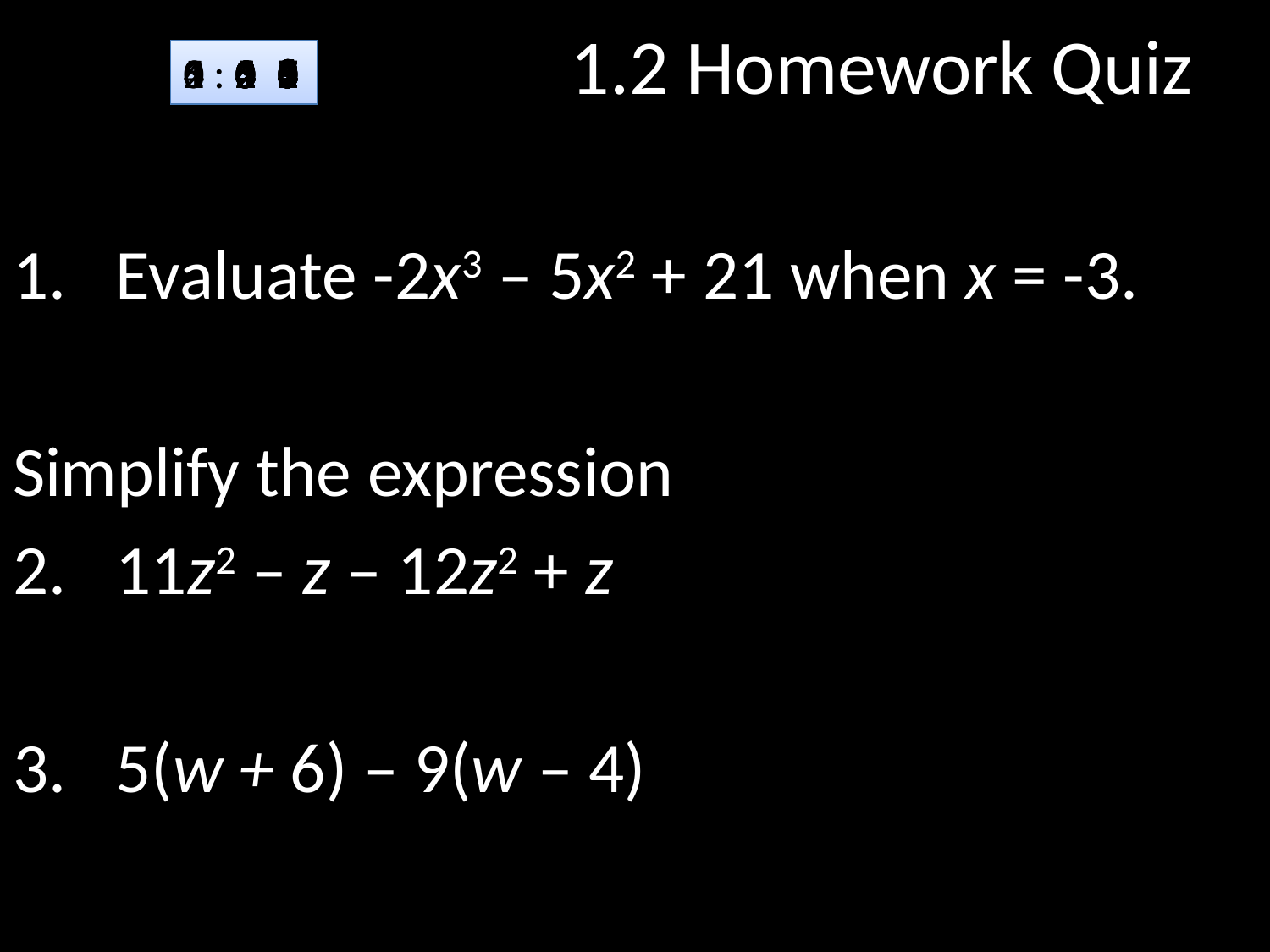

# 1.2 Homework Quiz

4
5
3
2
1
0
:
1
2
3
4
5
0
1
2
3
4
5
0
1
2
3
4
5
0
1
2
3
4
5
0
1
2
3
4
5
0
1
2
3
4
5
6
7
8
0
9
1
2
3
4
5
6
7
8
0
9
1
2
3
4
5
6
7
8
0
9
1
2
3
4
5
6
7
8
0
9
1
2
3
4
5
6
7
8
0
9
Evaluate -2x3 – 5x2 + 21 when x = -3.

Simplify the expression
11z2 – z – 12z2 + z

5(w + 6) – 9(w – 4)